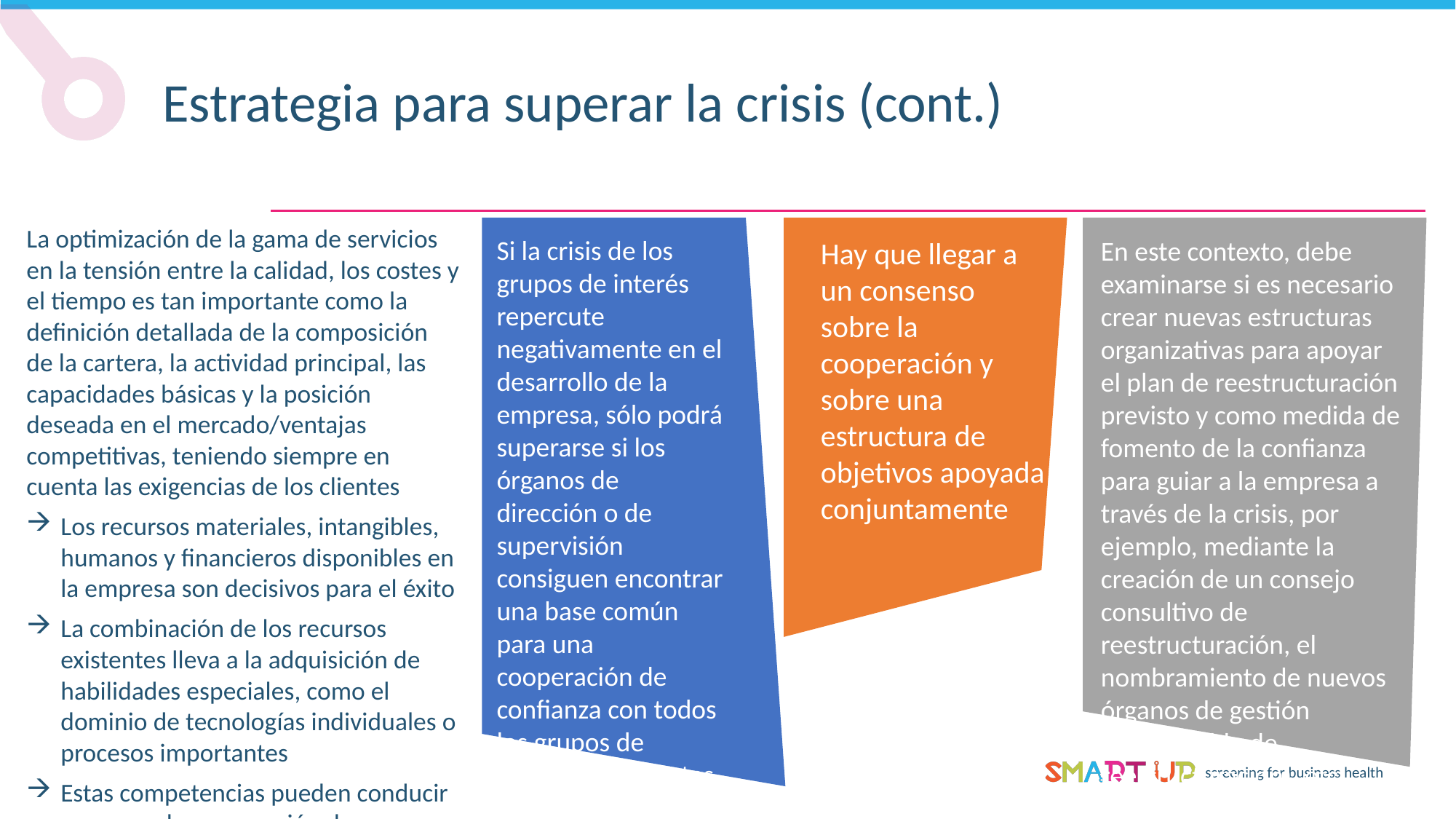

Estrategia para superar la crisis (cont.)
La optimización de la gama de servicios en la tensión entre la calidad, los costes y el tiempo es tan importante como la definición detallada de la composición de la cartera, la actividad principal, las capacidades básicas y la posición deseada en el mercado/ventajas competitivas, teniendo siempre en cuenta las exigencias de los clientes
Los recursos materiales, intangibles, humanos y financieros disponibles en la empresa son decisivos para el éxito
La combinación de los recursos existentes lleva a la adquisición de habilidades especiales, como el dominio de tecnologías individuales o procesos importantes
Estas competencias pueden conducir a su vez a la consecución de un desarrollo empresarial positivo y sostenible

Si la crisis de los grupos de interés repercute negativamente en el desarrollo de la empresa, sólo podrá superarse si los órganos de dirección o de supervisión consiguen encontrar una base común para una cooperación de confianza con todos los grupos de interés importantes
En este contexto, debe examinarse si es necesario crear nuevas estructuras organizativas para apoyar el plan de reestructuración previsto y como medida de fomento de la confianza para guiar a la empresa a través de la crisis, por ejemplo, mediante la creación de un consejo consultivo de reestructuración, el nombramiento de nuevos órganos de gestión (responsable de reestructuración), etc.
Hay que llegar a un consenso sobre la cooperación y sobre una estructura de objetivos apoyada conjuntamente